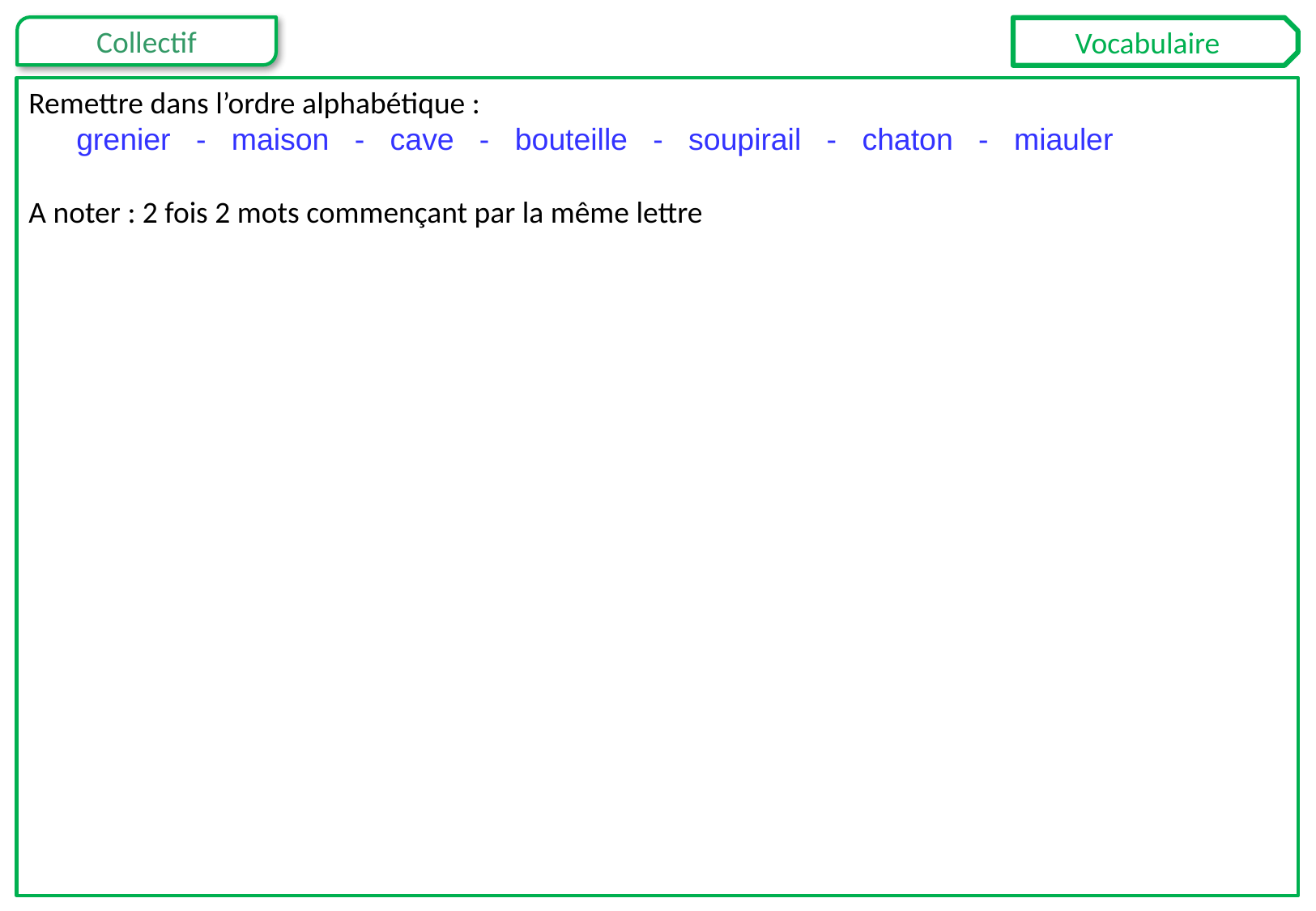

Vocabulaire
Remettre dans l’ordre alphabétique :
grenier   -   maison   -   cave   -   bouteille   -   soupirail   -   chaton   -   miauler

A noter : 2 fois 2 mots commençant par la même lettre